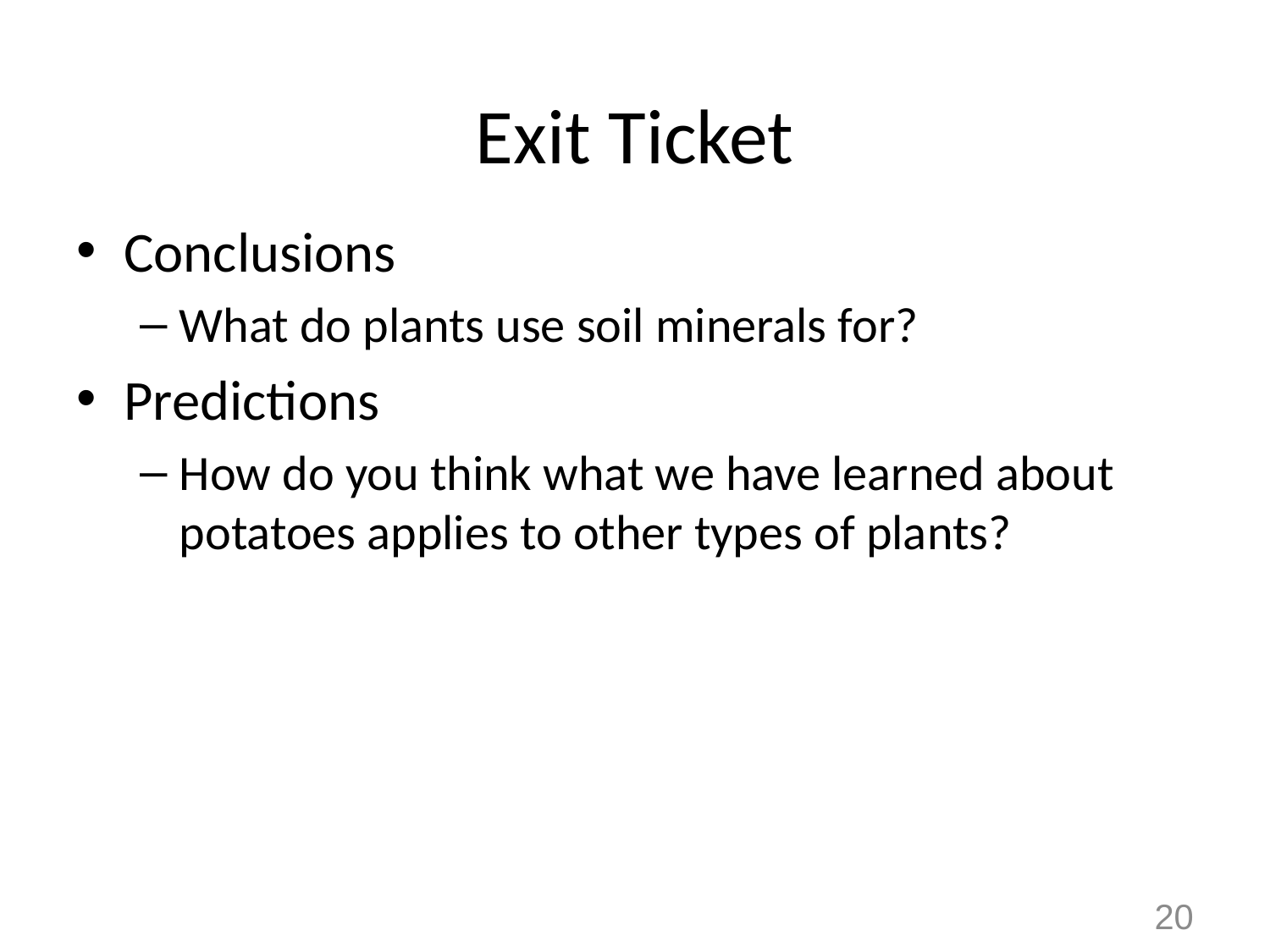

20
# Exit Ticket
Conclusions
What do plants use soil minerals for?
Predictions
How do you think what we have learned about potatoes applies to other types of plants?